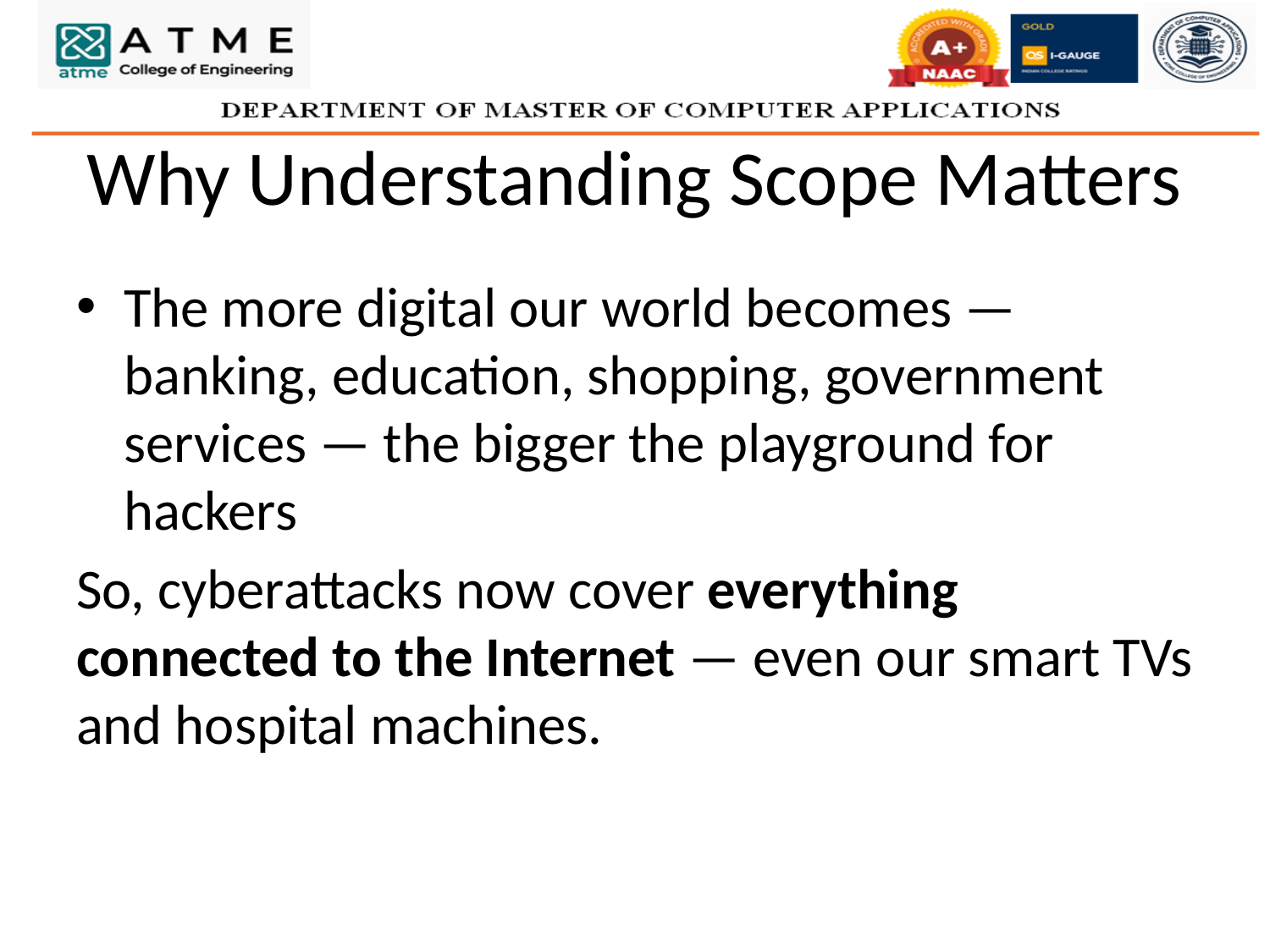

# Why Understanding Scope Matters
The more digital our world becomes — banking, education, shopping, government services — the bigger the playground for hackers
So, cyberattacks now cover everything connected to the Internet — even our smart TVs and hospital machines.